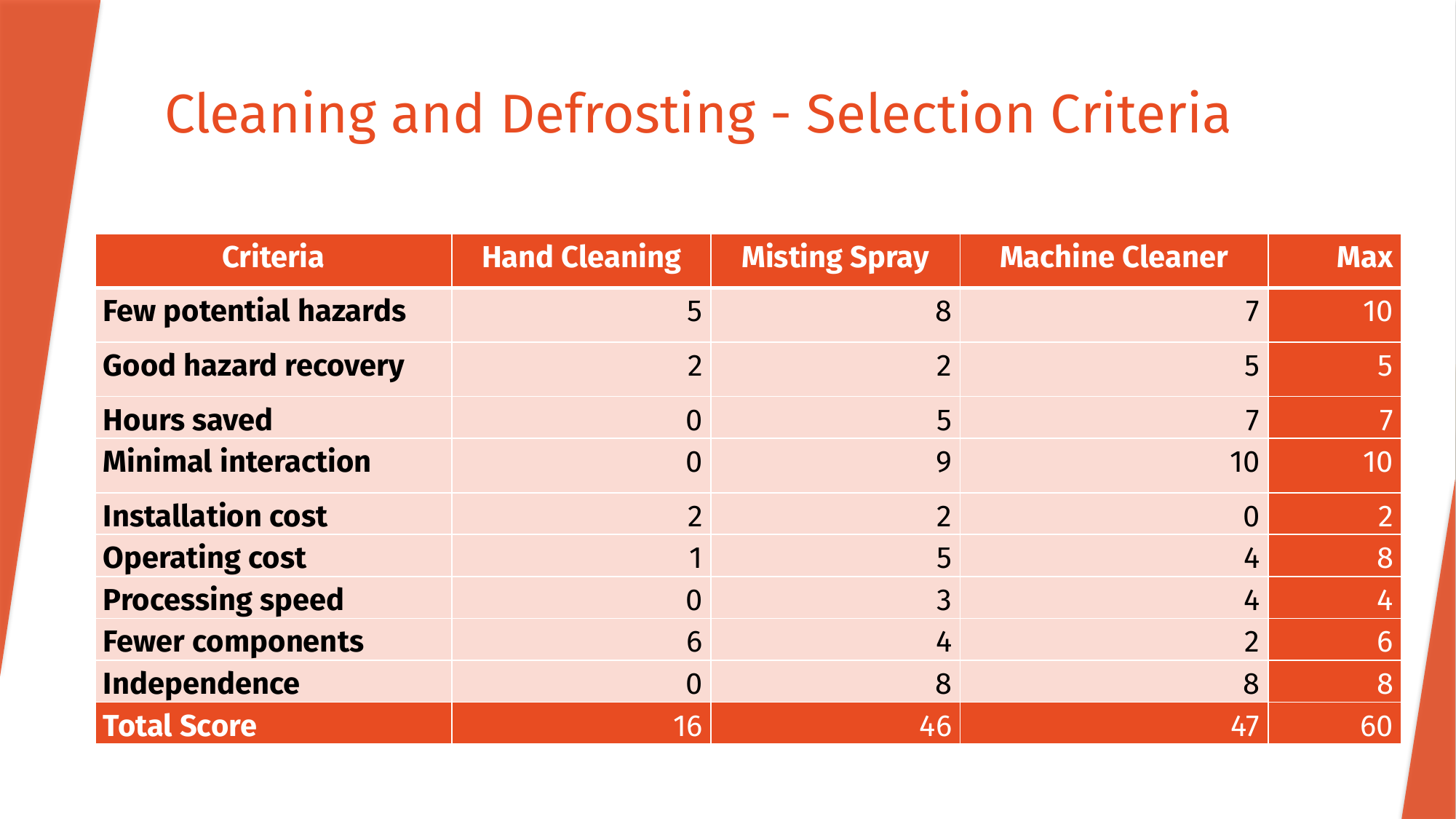

# Cleaning and Defrosting - Selection Criteria
| Criteria | Hand Cleaning | Misting Spray | Machine Cleaner | Max |
| --- | --- | --- | --- | --- |
| Few potential hazards | 5 | 8 | 7 | 10 |
| Good hazard recovery | 2 | 2 | 5 | 5 |
| Hours saved | 0 | 5 | 7 | 7 |
| Minimal interaction | 0 | 9 | 10 | 10 |
| Installation cost | 2 | 2 | 0 | 2 |
| Operating cost | 1 | 5 | 4 | 8 |
| Processing speed | 0 | 3 | 4 | 4 |
| Fewer components | 6 | 4 | 2 | 6 |
| Independence | 0 | 8 | 8 | 8 |
| Total Score | 16 | 46 | 47 | 60 |